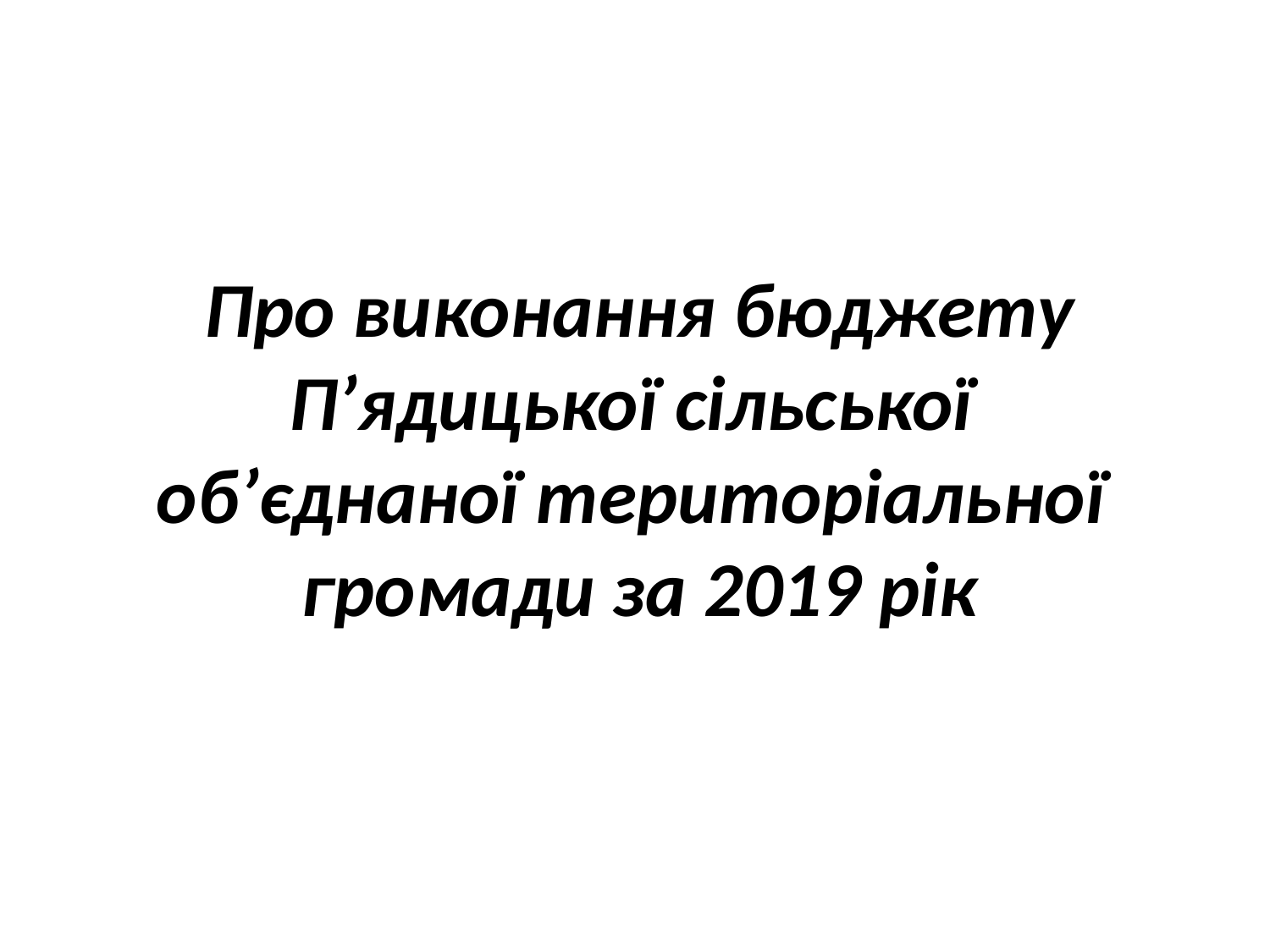

# Про виконання бюджету П’ядицької сільської об’єднаної територіальної громади за 2019 рік